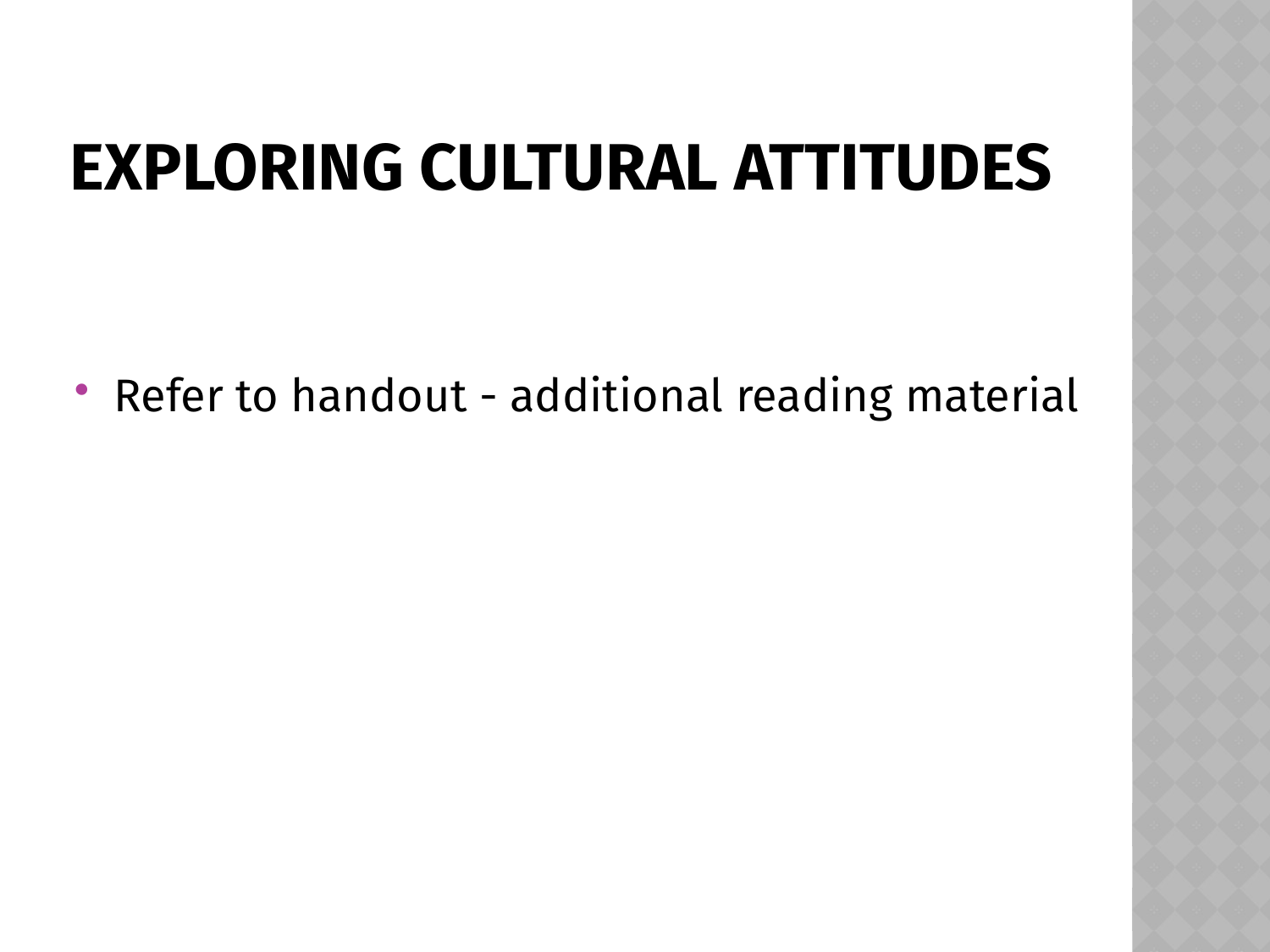

# Exploring Cultural Attitudes
Refer to handout - additional reading material